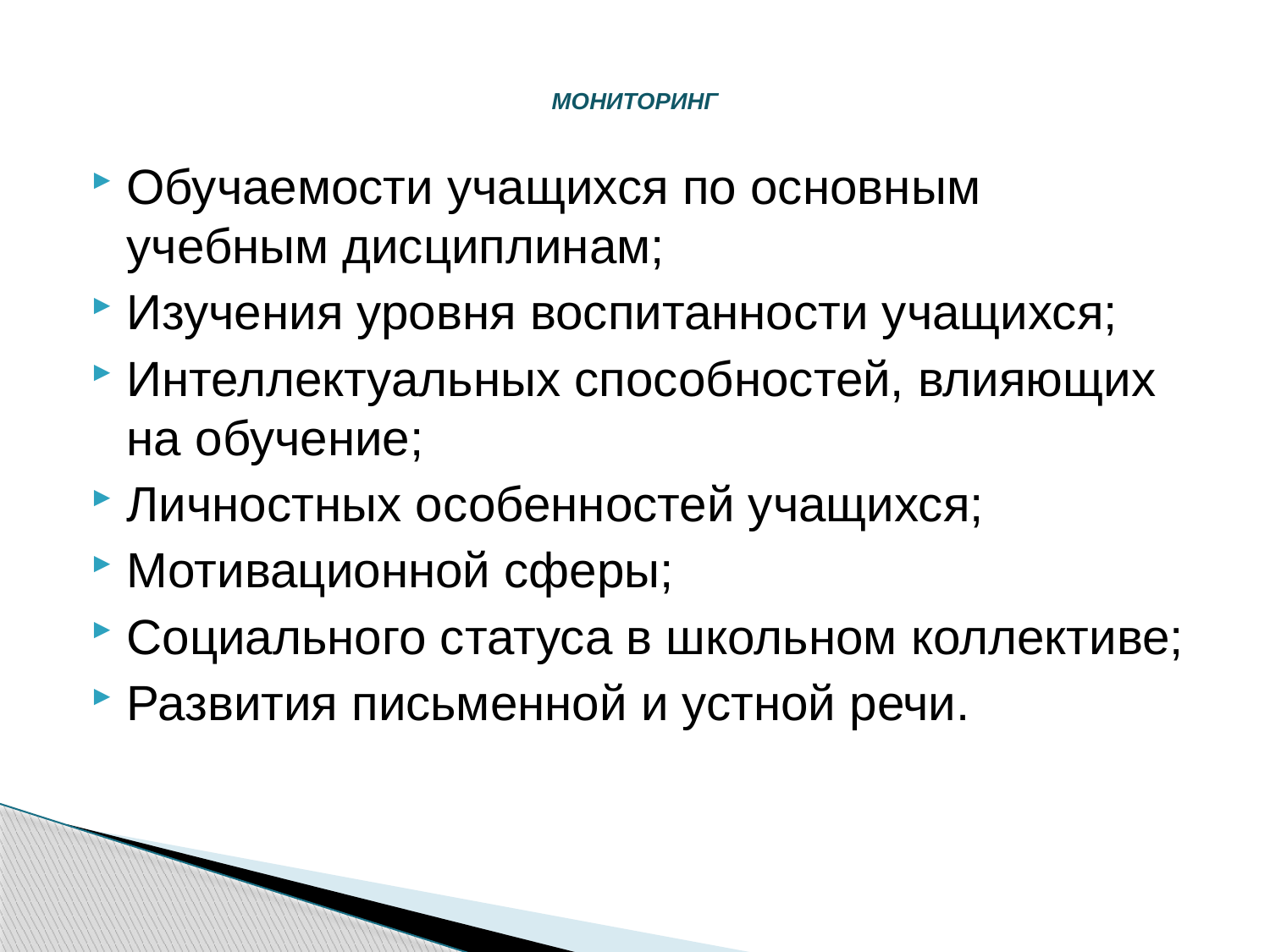

# МОНИТОРИНГ
Обучаемости учащихся по основным учебным дисциплинам;
Изучения уровня воспитанности учащихся;
Интеллектуальных способностей, влияющих на обучение;
Личностных особенностей учащихся;
Мотивационной сферы;
Социального статуса в школьном коллективе;
Развития письменной и устной речи.